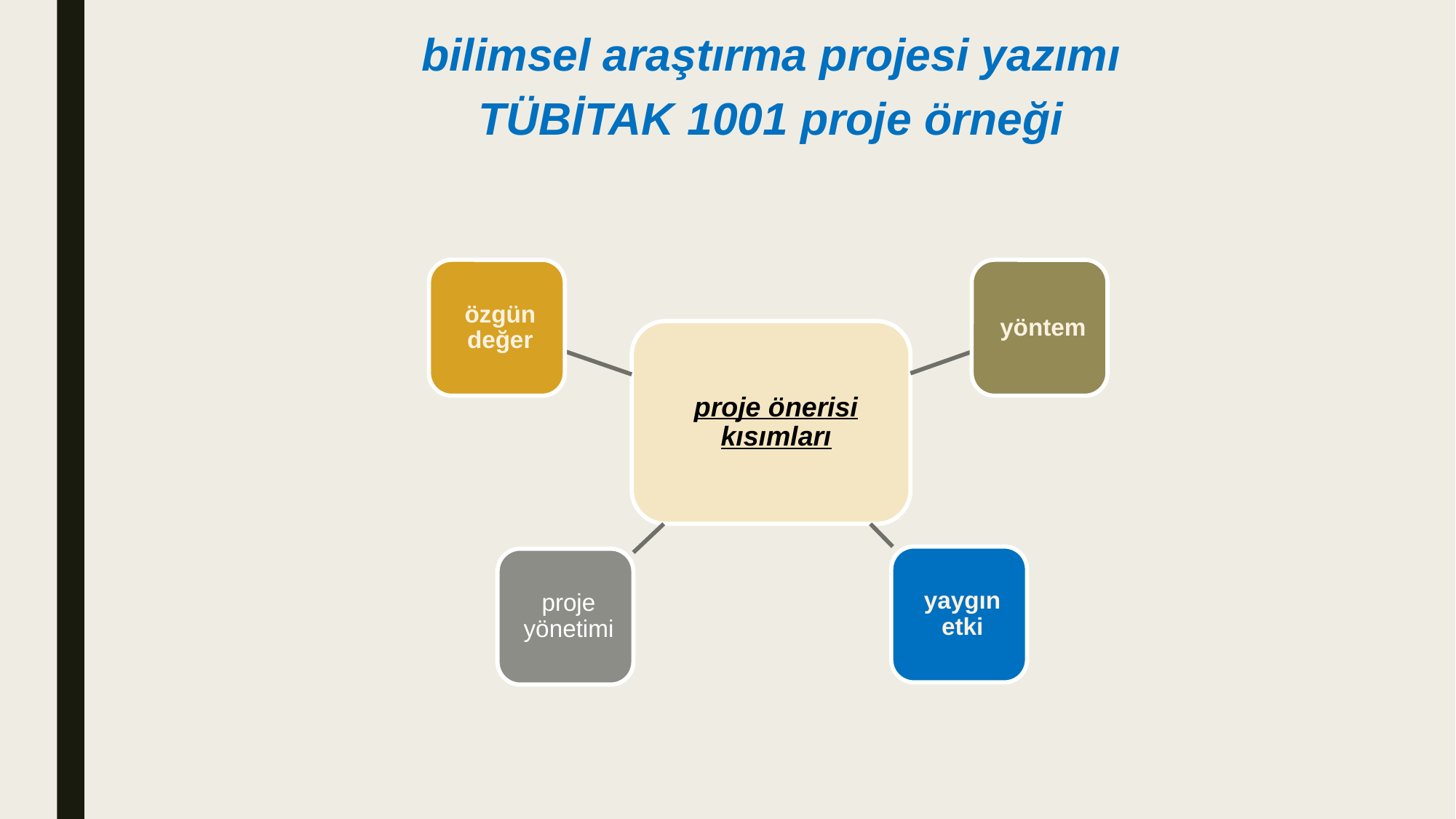

bilimsel araştırma projesi yazımı
TÜBİTAK 1001 proje örneği

proje önerisi kısımları
özgün değer
yaygın etki
proje yönetimi
yöntem